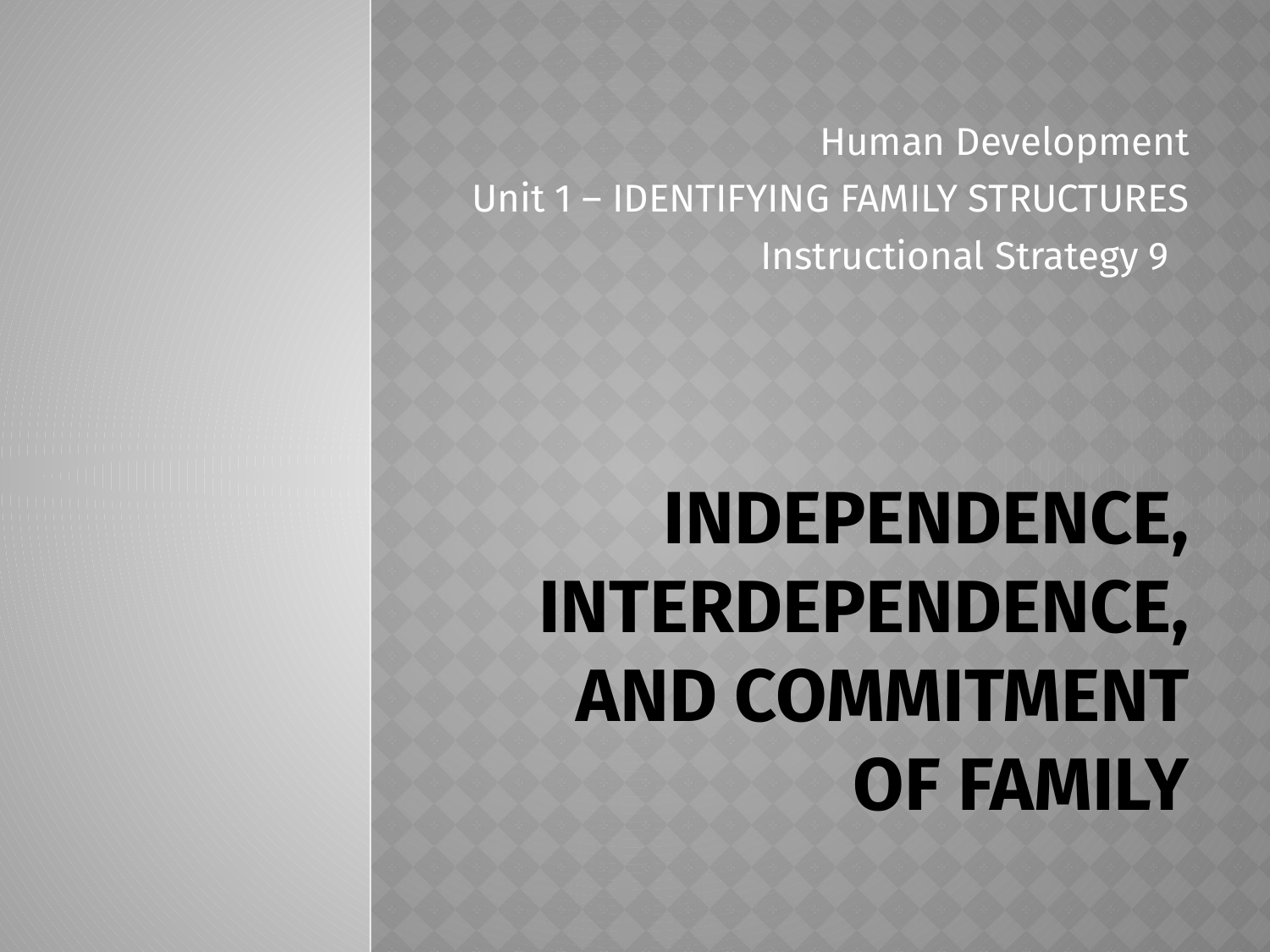

Human Development
Unit 1 – IDENTIFYING FAMILY STRUCTURES
Instructional Strategy 9
# Independence, Interdependence, and Commitment of Family